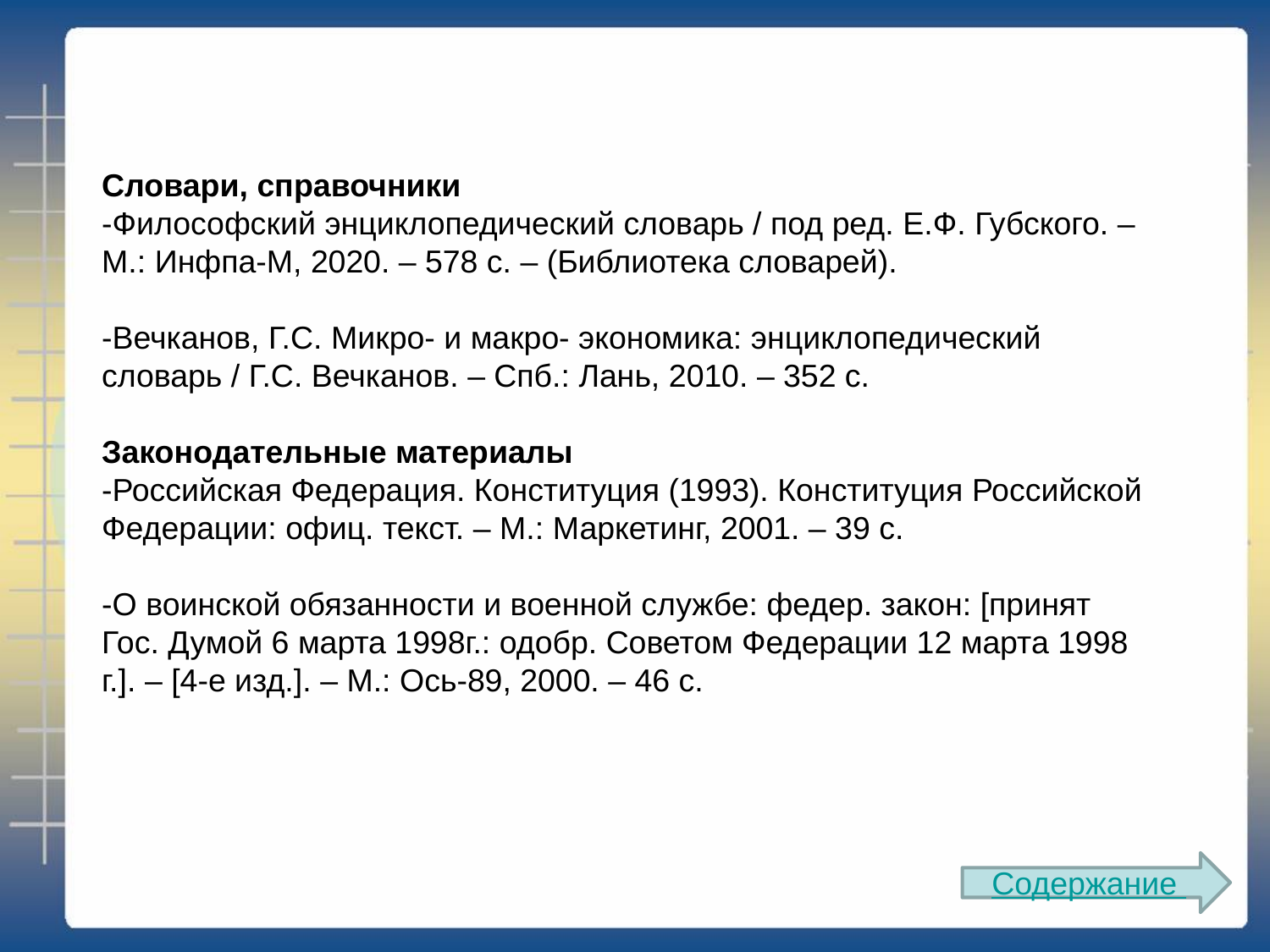

Словари, справочники
-Философский энциклопедический словарь / под ред. Е.Ф. Губского. – М.: Инфпа-М, 2020. – 578 с. – (Библиотека словарей).

-Вечканов, Г.С. Микро- и макро- экономика: энциклопедический словарь / Г.С. Вечканов. – Спб.: Лань, 2010. – 352 с.

Законодательные материалы
-Российская Федерация. Конституция (1993). Конституция Российской Федерации: офиц. текст. – М.: Маркетинг, 2001. – 39 с.

-О воинской обязанности и военной службе: федер. закон: [принят Гос. Думой 6 марта 1998г.: одобр. Советом Федерации 12 марта 1998 г.]. – [4-е изд.]. – М.: Ось-89, 2000. – 46 с.

Содержание